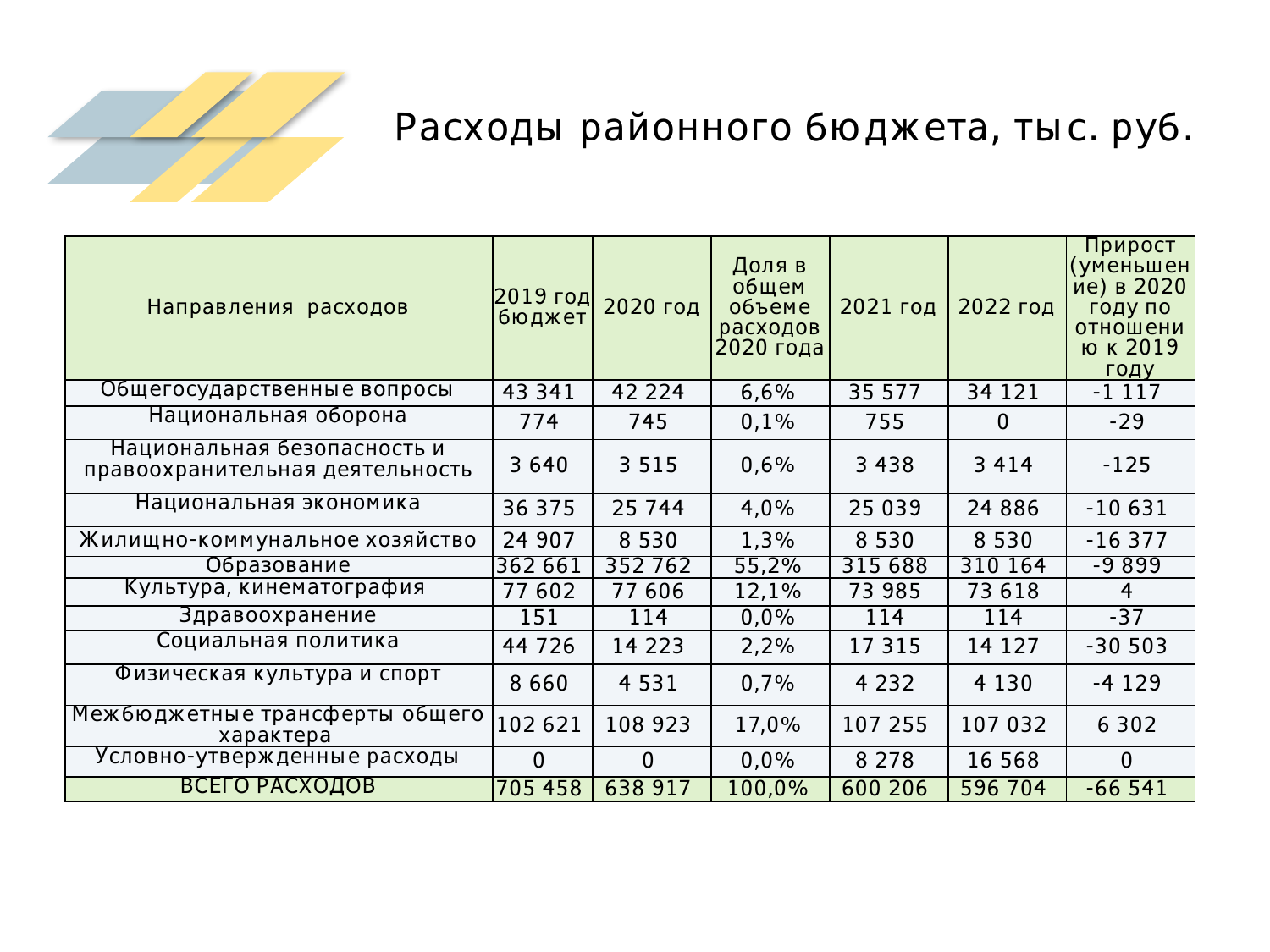

# Расходы районного бюджета, тыс. руб.

| Направления расходов | 2019 год бюджет | 2020 год | Доля в общем объеме расходов 2020 года | 2021 год | 2022 год | Прирост (уменьшение) в 2020 году по отношению к 2019 году |
| --- | --- | --- | --- | --- | --- | --- |
| Общегосударственные вопросы | 43 341 | 42 224 | 6,6% | 35 577 | 34 121 | -1 117 |
| Национальная оборона | 774 | 745 | 0,1% | 755 | 0 | -29 |
| Национальная безопасность и правоохранительная деятельность | 3 640 | 3 515 | 0,6% | 3 438 | 3 414 | -125 |
| Национальная экономика | 36 375 | 25 744 | 4,0% | 25 039 | 24 886 | -10 631 |
| Жилищно-коммунальное хозяйство | 24 907 | 8 530 | 1,3% | 8 530 | 8 530 | -16 377 |
| Образование | 362 661 | 352 762 | 55,2% | 315 688 | 310 164 | -9 899 |
| Культура, кинематография | 77 602 | 77 606 | 12,1% | 73 985 | 73 618 | 4 |
| Здравоохранение | 151 | 114 | 0,0% | 114 | 114 | -37 |
| Социальная политика | 44 726 | 14 223 | 2,2% | 17 315 | 14 127 | -30 503 |
| Физическая культура и спорт | 8 660 | 4 531 | 0,7% | 4 232 | 4 130 | -4 129 |
| Межбюджетные трансферты общего характера | 102 621 | 108 923 | 17,0% | 107 255 | 107 032 | 6 302 |
| Условно-утвержденные расходы | 0 | 0 | 0,0% | 8 278 | 16 568 | 0 |
| ВСЕГО РАСХОДОВ | 705 458 | 638 917 | 100,0% | 600 206 | 596 704 | -66 541 |